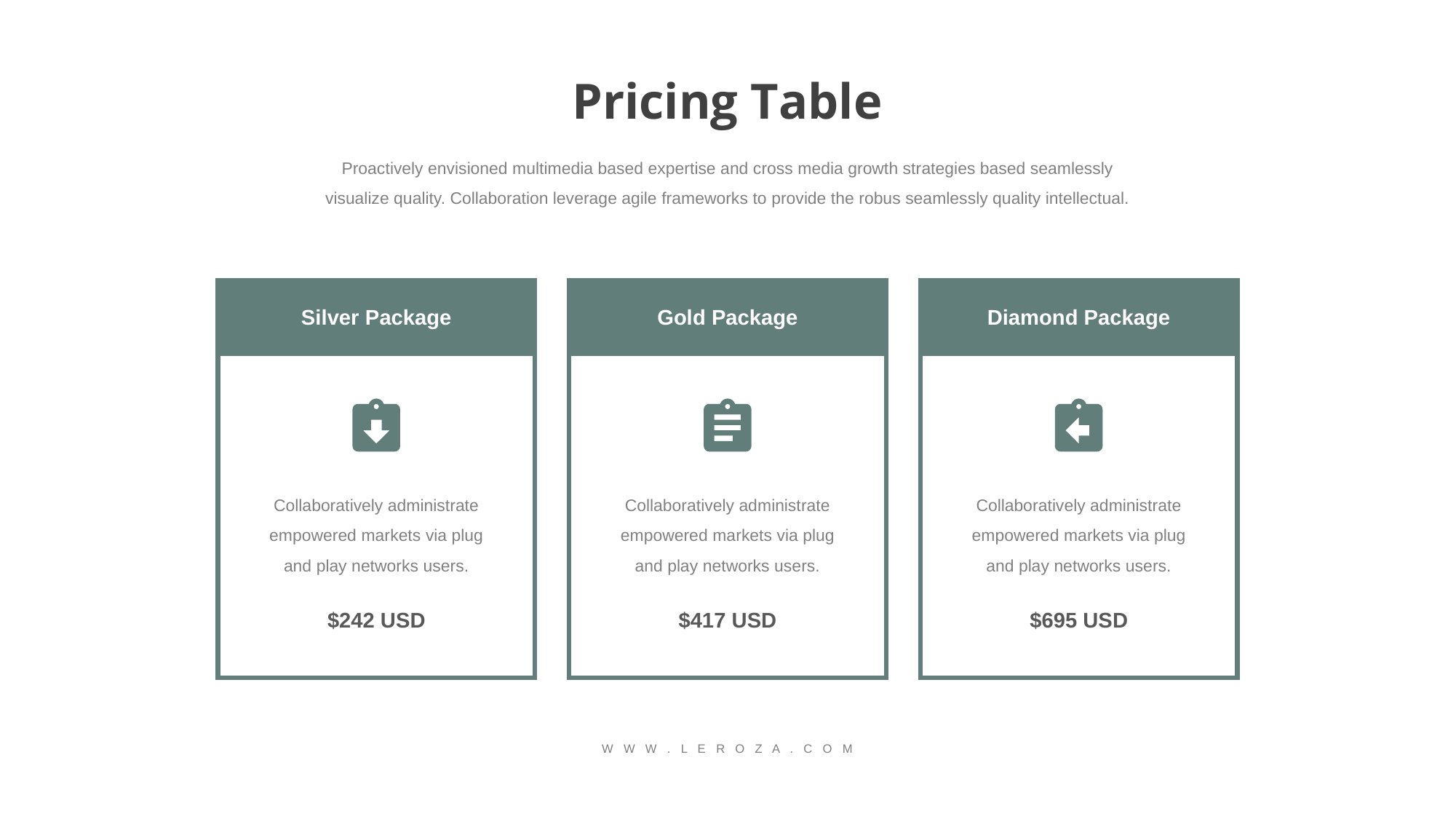

Pricing Table
Proactively envisioned multimedia based expertise and cross media growth strategies based seamlessly visualize quality. Collaboration leverage agile frameworks to provide the robus seamlessly quality intellectual.

Silver Package
Gold Package
Diamond Package

Collaboratively administrate empowered markets via plug and play networks users.
Collaboratively administrate empowered markets via plug and play networks users.
Collaboratively administrate empowered markets via plug and play networks users.
$242 USD
$417 USD
$695 USD
W   W   W   .   L   E   R   O   Z   A   .   C   O   M